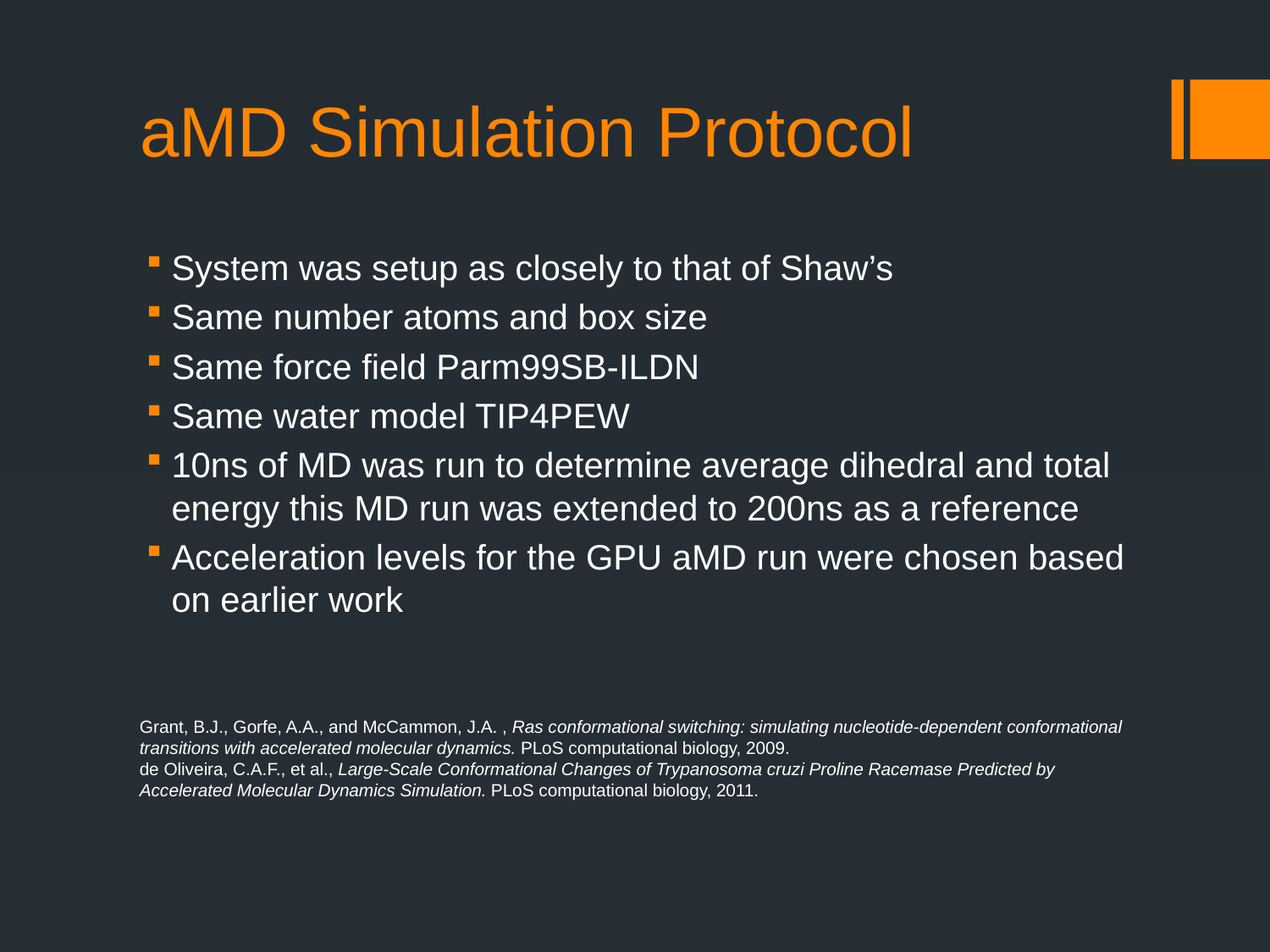

# aMD Simulation Protocol
System was setup as closely to that of Shaw’s
Same number atoms and box size
Same force field Parm99SB-ILDN
Same water model TIP4PEW
10ns of MD was run to determine average dihedral and total energy this MD run was extended to 200ns as a reference
Acceleration levels for the GPU aMD run were chosen based on earlier work
Grant, B.J., Gorfe, A.A., and McCammon, J.A. , Ras conformational switching: simulating nucleotide-dependent conformational transitions with accelerated molecular dynamics. PLoS computational biology, 2009.
de Oliveira, C.A.F., et al., Large-Scale Conformational Changes of Trypanosoma cruzi Proline Racemase Predicted by Accelerated Molecular Dynamics Simulation. PLoS computational biology, 2011.